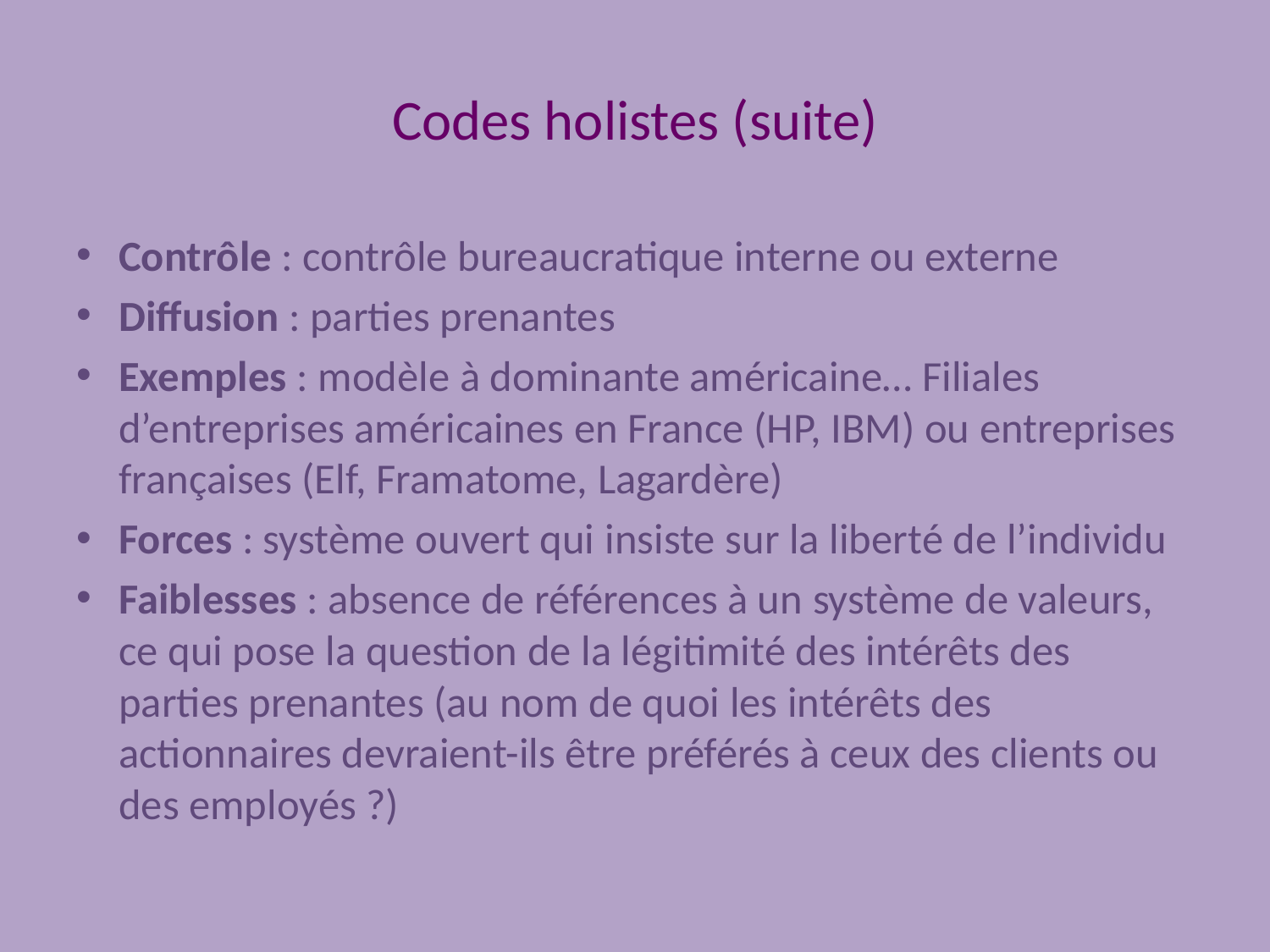

# Codes holistes (suite)
Contrôle : contrôle bureaucratique interne ou externe
Diffusion : parties prenantes
Exemples : modèle à dominante américaine… Filiales d’entreprises américaines en France (HP, IBM) ou entreprises françaises (Elf, Framatome, Lagardère)
Forces : système ouvert qui insiste sur la liberté de l’individu
Faiblesses : absence de références à un système de valeurs, ce qui pose la question de la légitimité des intérêts des parties prenantes (au nom de quoi les intérêts des actionnaires devraient-ils être préférés à ceux des clients ou des employés ?)